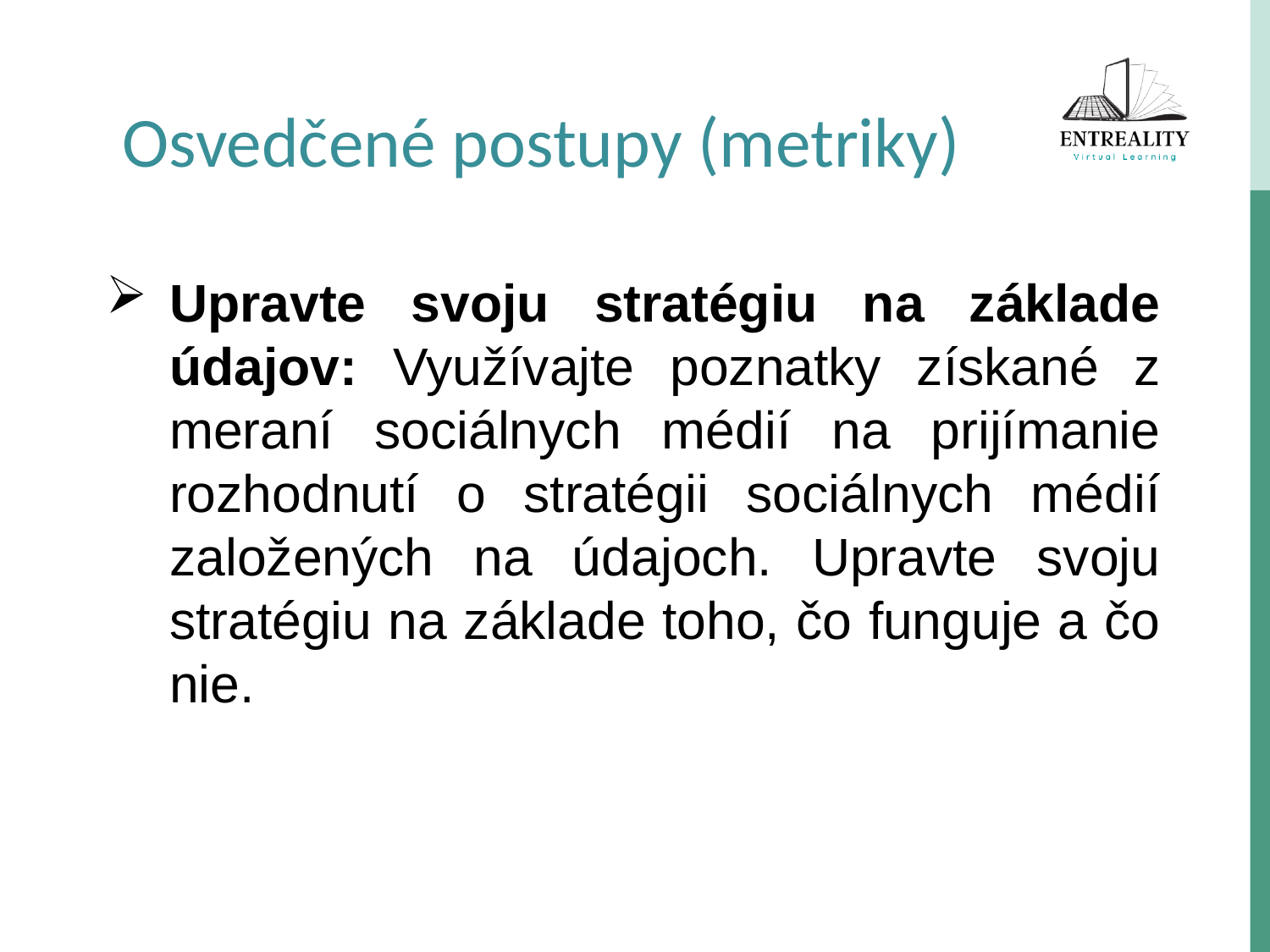

Osvedčené postupy (metriky)
Upravte svoju stratégiu na základe údajov: Využívajte poznatky získané z meraní sociálnych médií na prijímanie rozhodnutí o stratégii sociálnych médií založených na údajoch. Upravte svoju stratégiu na základe toho, čo funguje a čo nie.